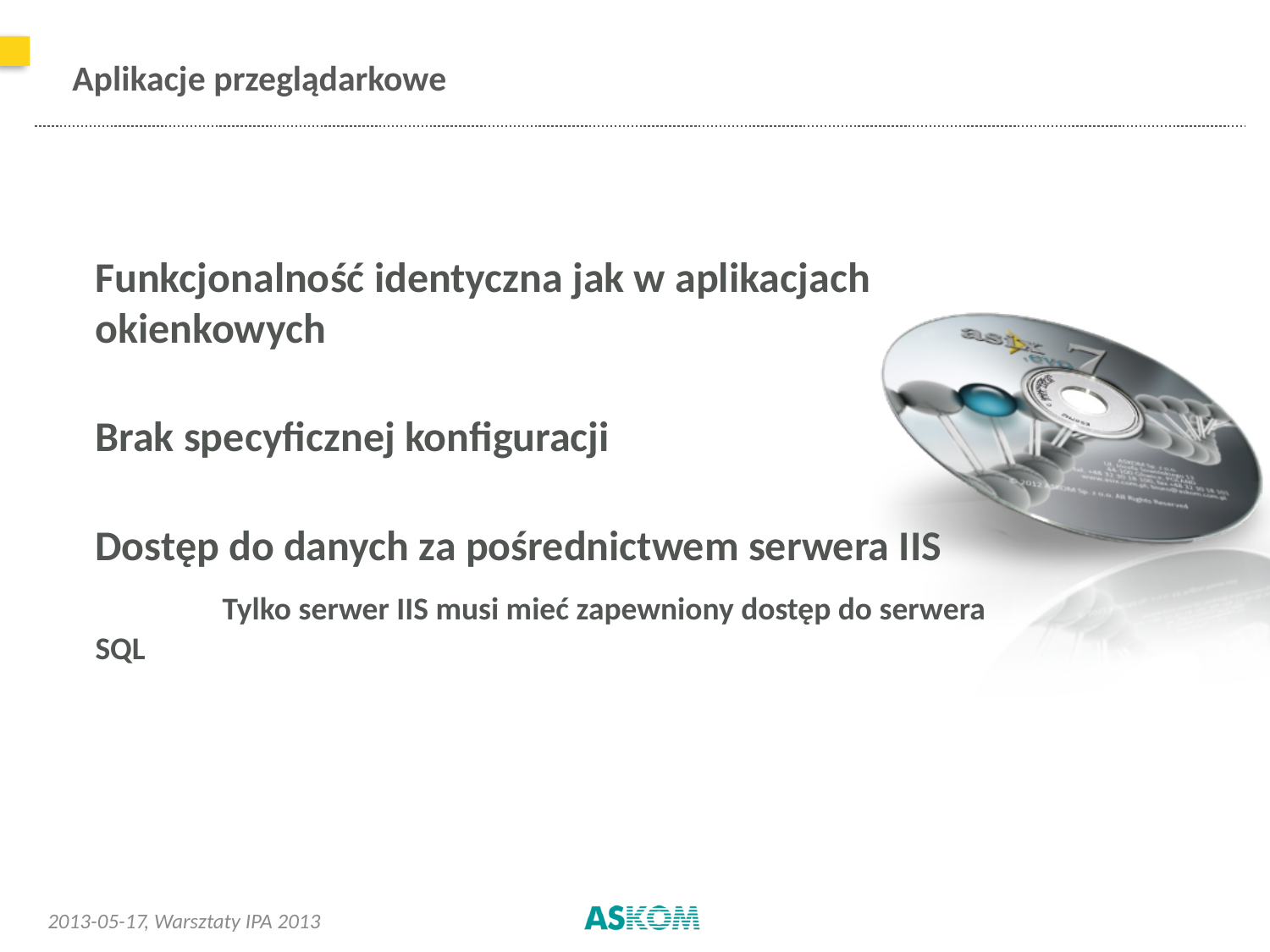

# Aplikacje przeglądarkowe

	Funkcjonalność identyczna jak w aplikacjach okienkowych

	Brak specyficznej konfiguracji

	Dostęp do danych za pośrednictwem serwera IIS
		Tylko serwer IIS musi mieć zapewniony dostęp do serwera SQL

2013-05-17
, Warsztaty IPA 2013